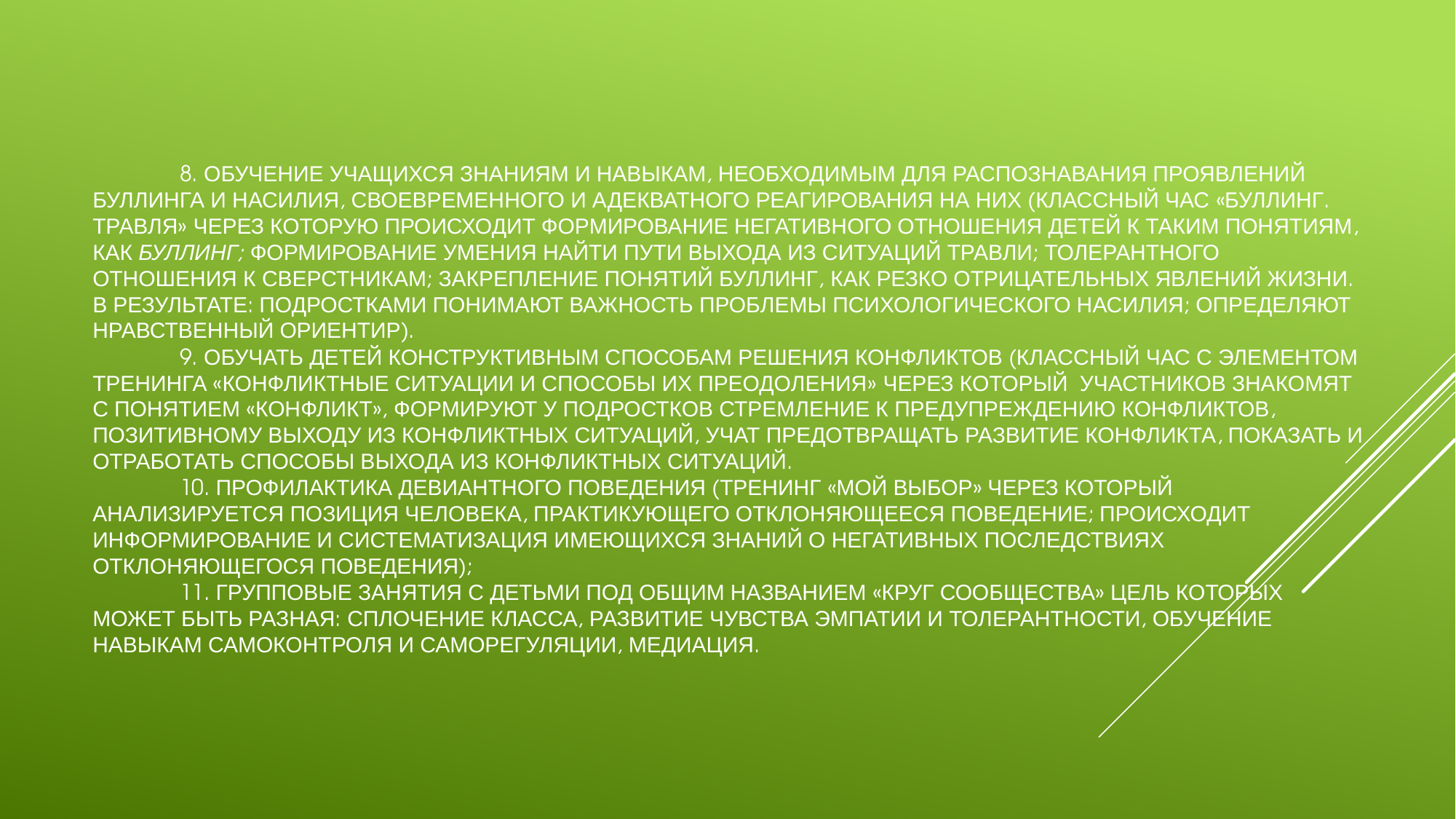

# 8. Обучение учащихся знаниям и навыкам, необходимым для распознавания проявлений буллинга и насилия, своевременного и адекватного реагирования на них (Классный час «Буллинг. Травля» через которую происходит формирование негативного отношения детей к таким понятиям, как буллинг; формирование умения найти пути выхода из ситуаций травли; толерантного отношения к сверстникам; закрепление понятий буллинг, как резко отрицательных явлений жизни. В результате: подростками понимают важность проблемы психологического насилия; определяют нравственный ориентир). 9. Обучать детей конструктивным способам решения конфликтов (классный час с элементом тренинга «Конфликтные ситуации и способы их преодоления» через который  участников знакомят с понятием «конфликт», формируют у подростков стремление к предупреждению конфликтов, позитивному выходу из конфликтных ситуаций, учат предотвращать развитие конфликта, показать и отработать способы выхода из конфликтных ситуаций. 10. Профилактика девиантного поведения (тренинг «Мой выбор» через который анализируется позиция человека, практикующего отклоняющееся поведение; происходит информирование и систематизация имеющихся знаний о негативных последствиях отклоняющегося поведения); 11. Групповые занятия с детьми под общим названием «Круг сообщества» цель которых может быть разная: сплочение класса, развитие чувства эмпатии и толерантности, обучение навыкам самоконтроля и саморегуляции, медиация.